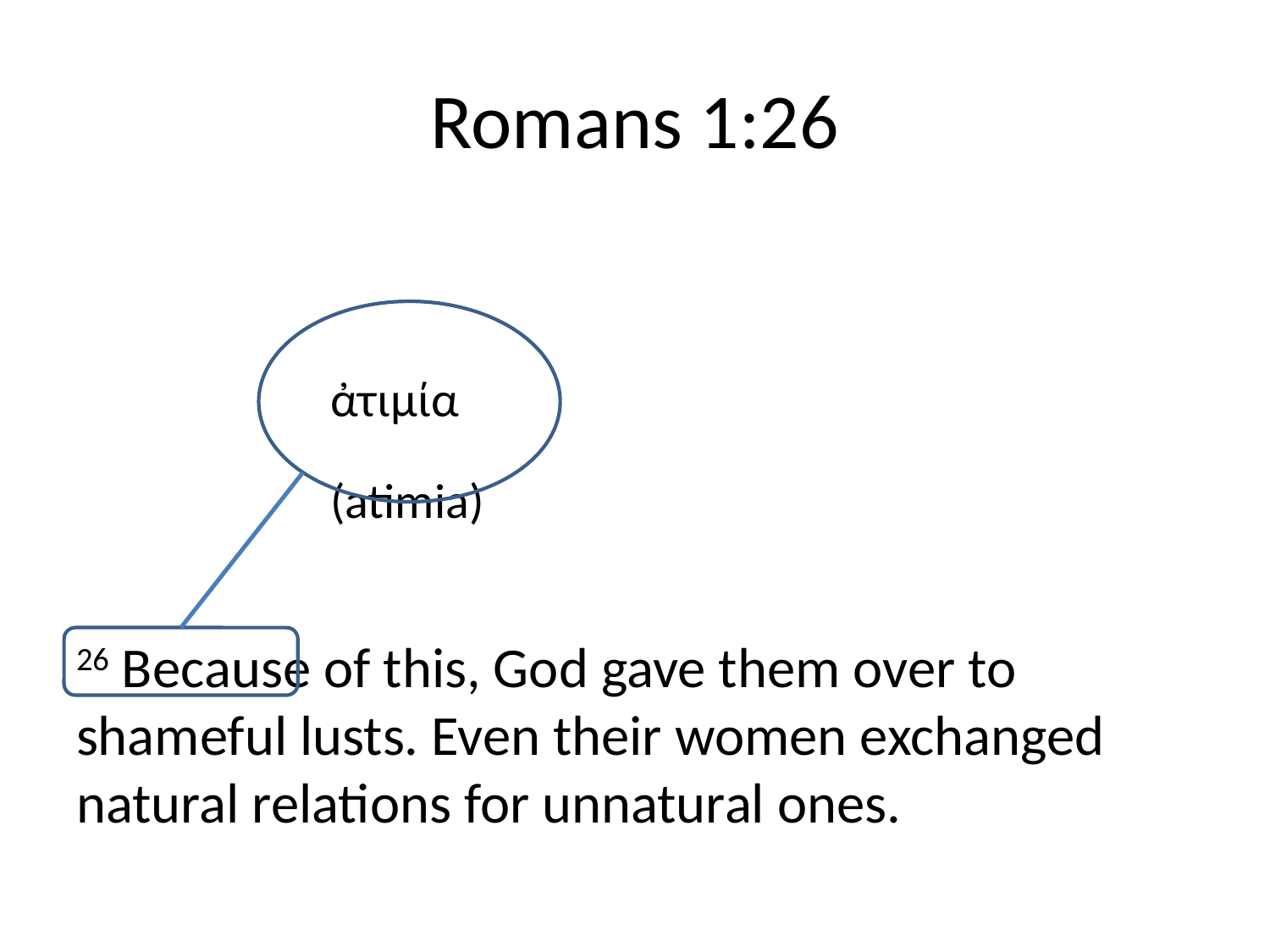

# Romans 1:26

		ἀτιμία
		(atimia)

26 Because of this, God gave them over to shameful lusts. Even their women exchanged natural relations for unnatural ones.